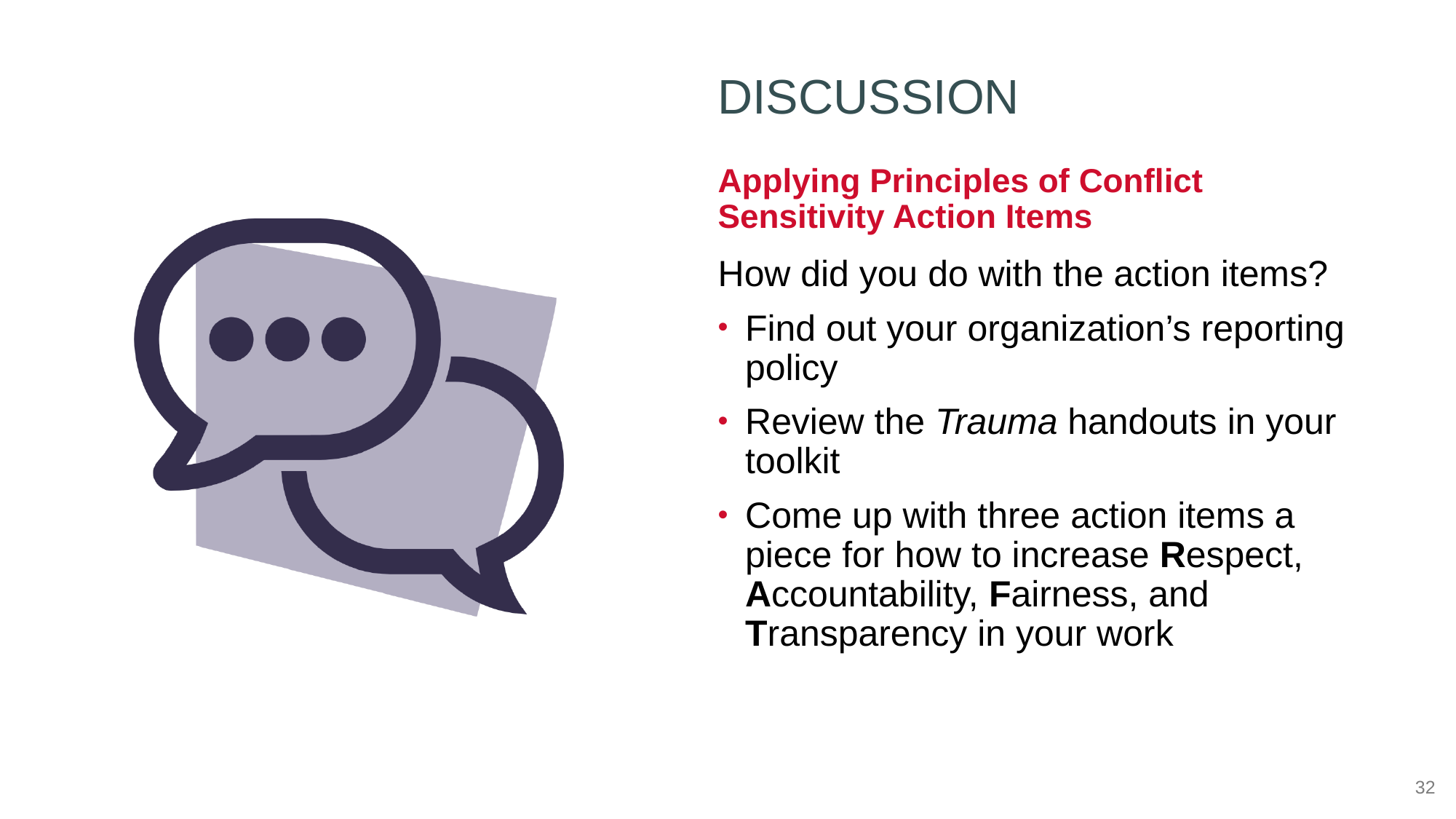

Applying Principles of Conflict Sensitivity Action Items
How did you do with the action items?
Find out your organization’s reporting policy
Review the Trauma handouts in your toolkit
Come up with three action items a piece for how to increase Respect, Accountability, Fairness, and Transparency in your work

32